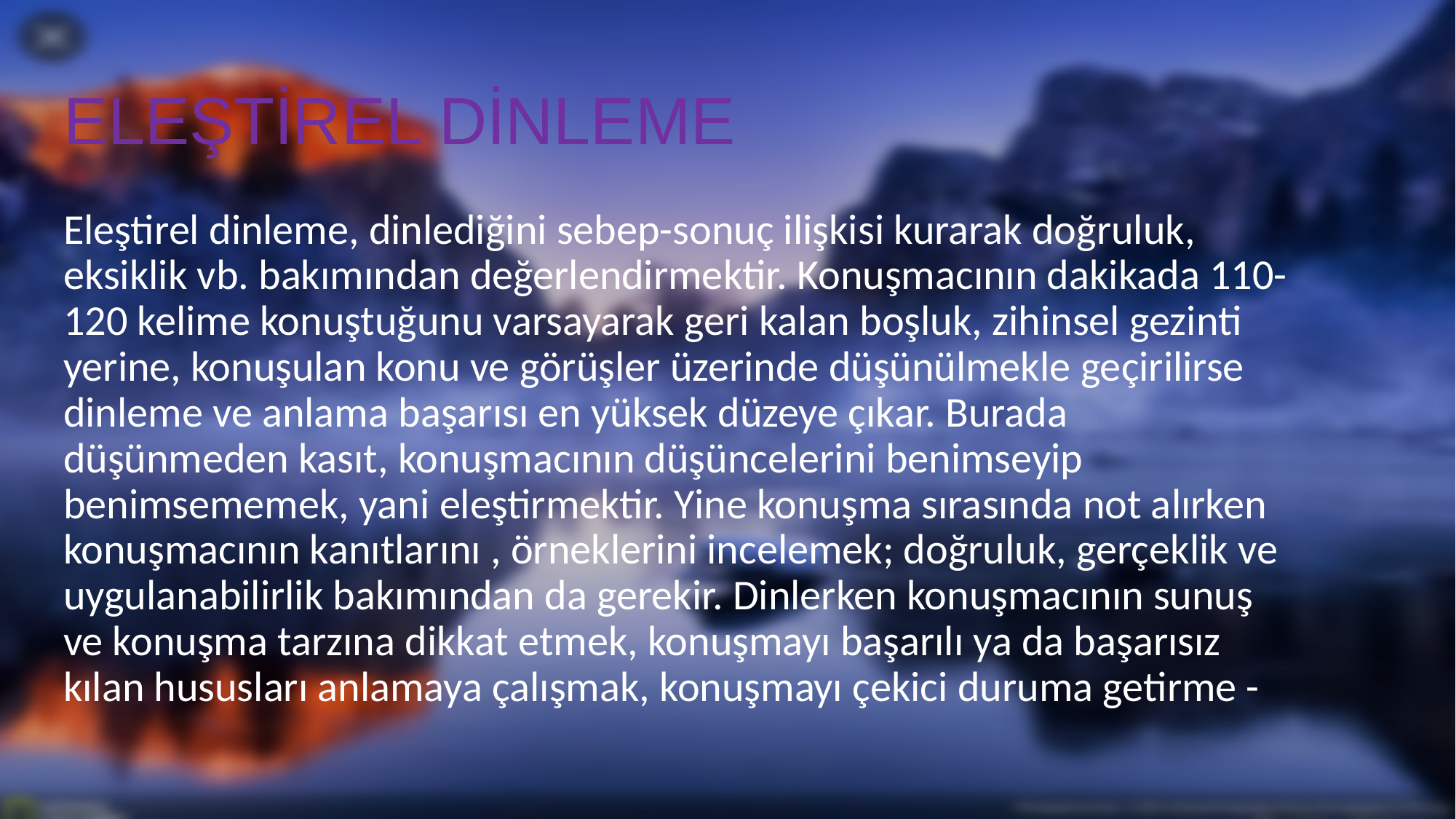

# ELEŞTİREL DİNLEME
Eleştirel dinleme, dinlediğini sebep-sonuç ilişkisi kurarak doğruluk, eksiklik vb. bakımından değerlendirmektir. Konuşmacının dakikada 110-120 kelime konuştuğunu varsayarak geri kalan boşluk, zihinsel gezinti yerine, konuşulan konu ve görüşler üzerinde düşünülmekle geçirilirse dinleme ve anlama başarısı en yüksek düzeye çıkar. Burada düşünmeden kasıt, konuşmacının düşüncelerini benimseyip benimsememek, yani eleştirmektir. Yine konuşma sırasında not alırken konuşmacının kanıtlarını , örneklerini incelemek; doğruluk, gerçeklik ve uygulanabilirlik bakımından da gerekir. Dinlerken konuşmacının sunuş ve konuşma tarzına dikkat etmek, konuşmayı başarılı ya da başarısız kılan hususları anlamaya çalışmak, konuşmayı çekici duruma getirme -